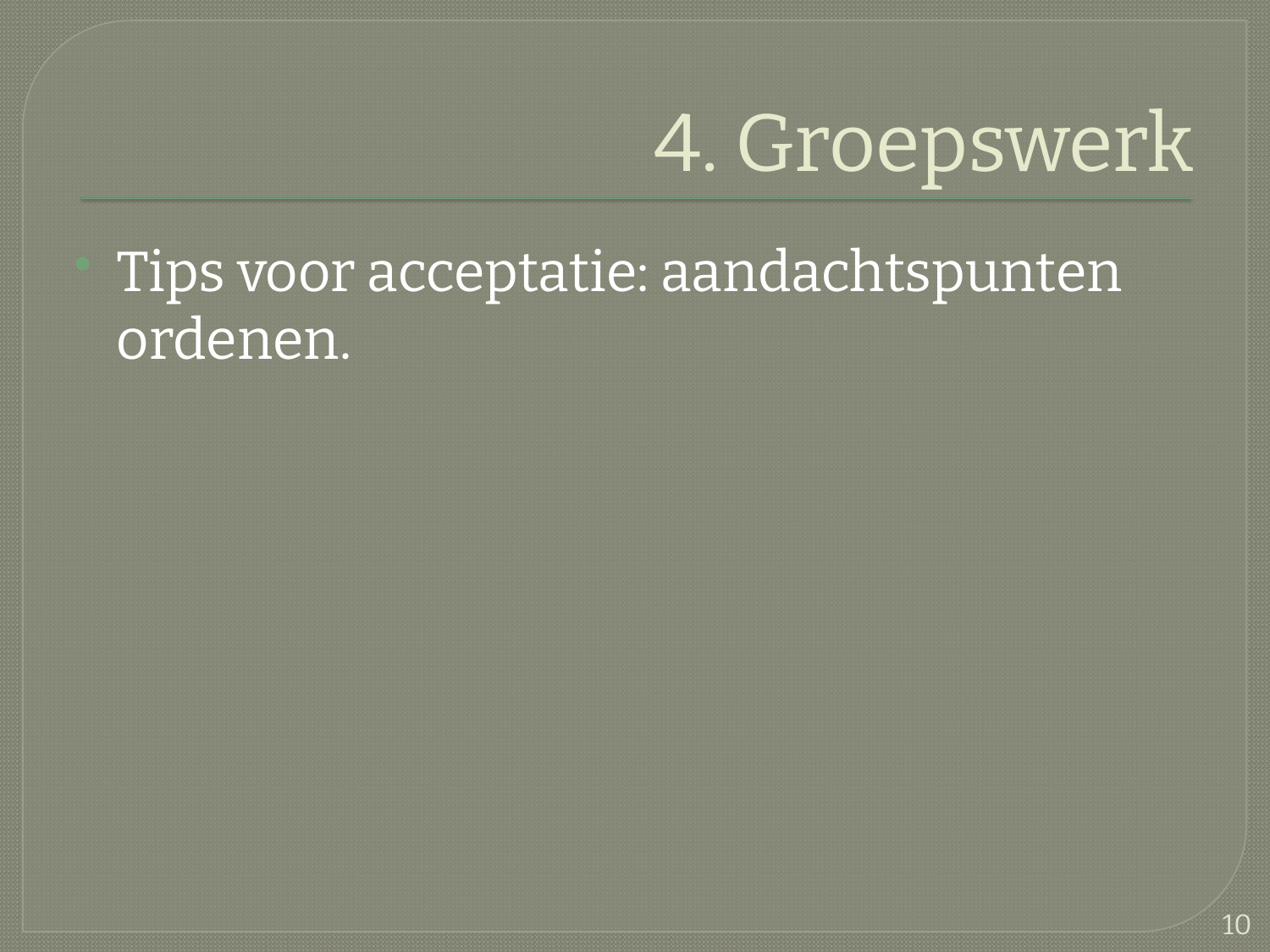

# 4. Groepswerk
Tips voor acceptatie: aandachtspunten ordenen.
10